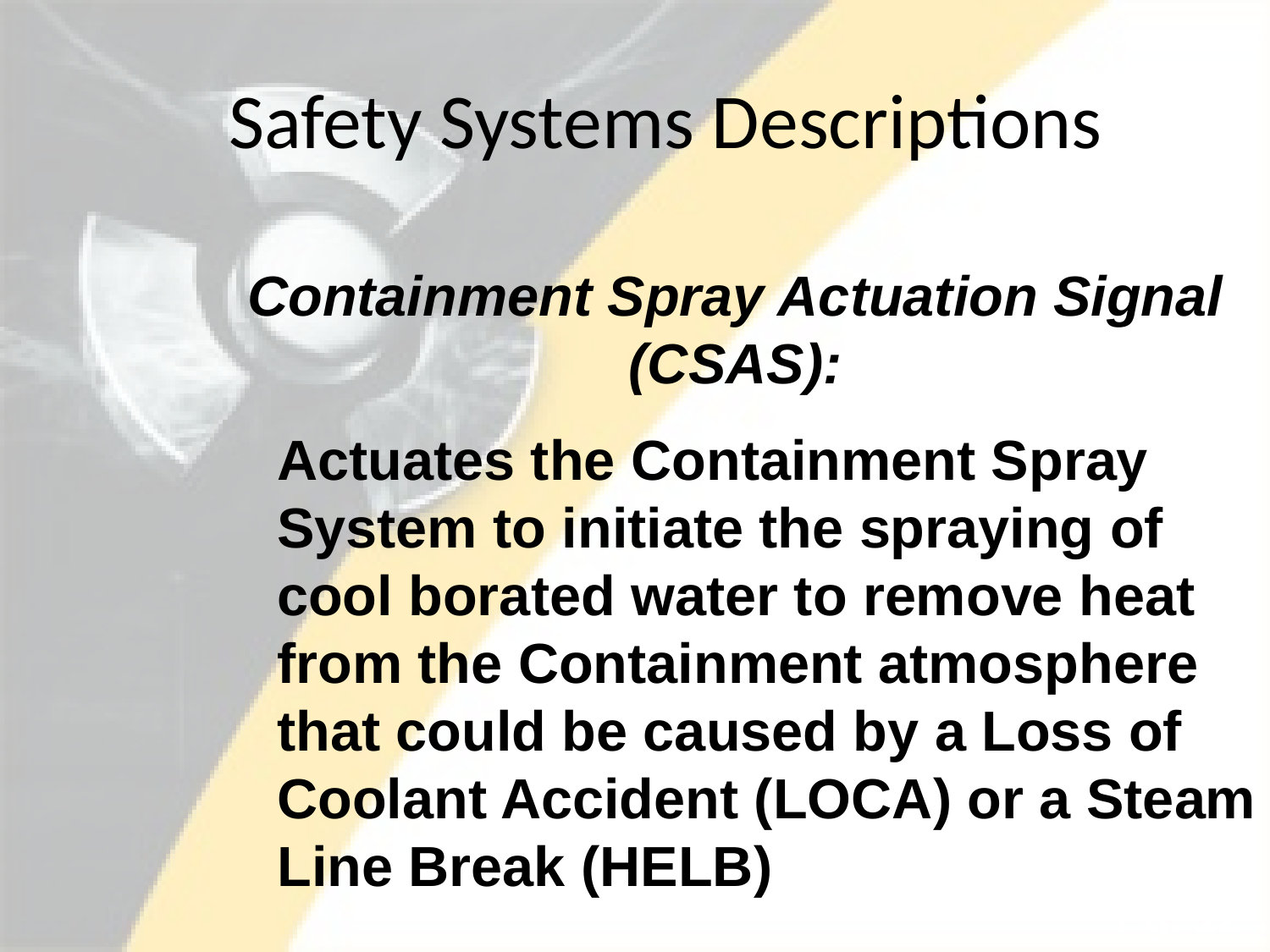

# Safety Systems Descriptions
Containment Spray Actuation Signal (CSAS):
Actuates the Containment Spray System to initiate the spraying of cool borated water to remove heat from the Containment atmosphere that could be caused by a Loss of Coolant Accident (LOCA) or a Steam Line Break (HELB)

Pg. 12